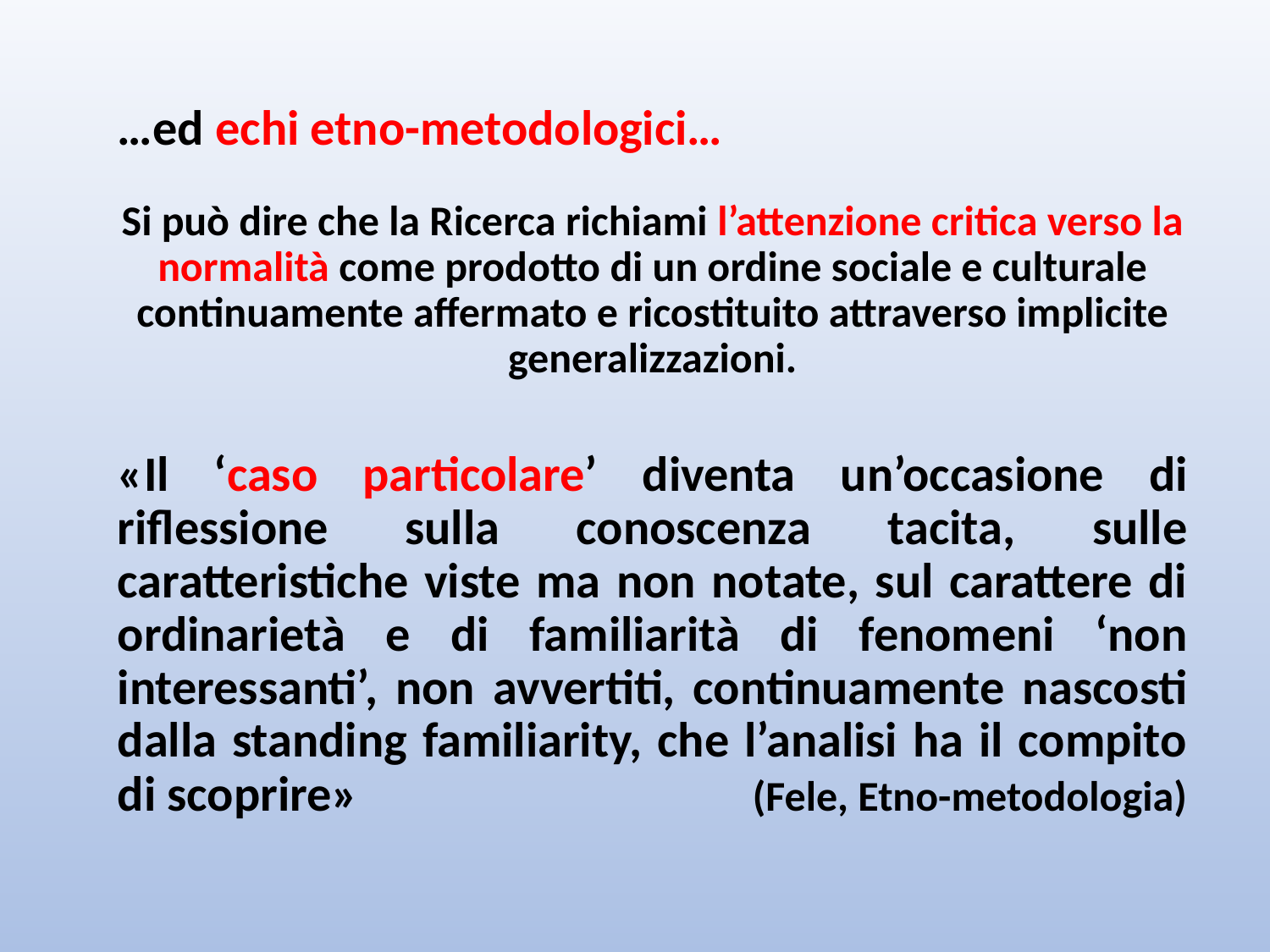

…ed echi etno-metodologici…

Si può dire che la Ricerca richiami l’attenzione critica verso la normalità come prodotto di un ordine sociale e culturale continuamente affermato e ricostituito attraverso implicite generalizzazioni.

«Il ‘caso particolare’ diventa un’occasione di riflessione sulla conoscenza tacita, sulle caratteristiche viste ma non notate, sul carattere di ordinarietà e di familiarità di fenomeni ‘non interessanti’, non avvertiti, continuamente nascosti dalla standing familiarity, che l’analisi ha il compito di scoprire»  			(Fele, Etno-metodologia)